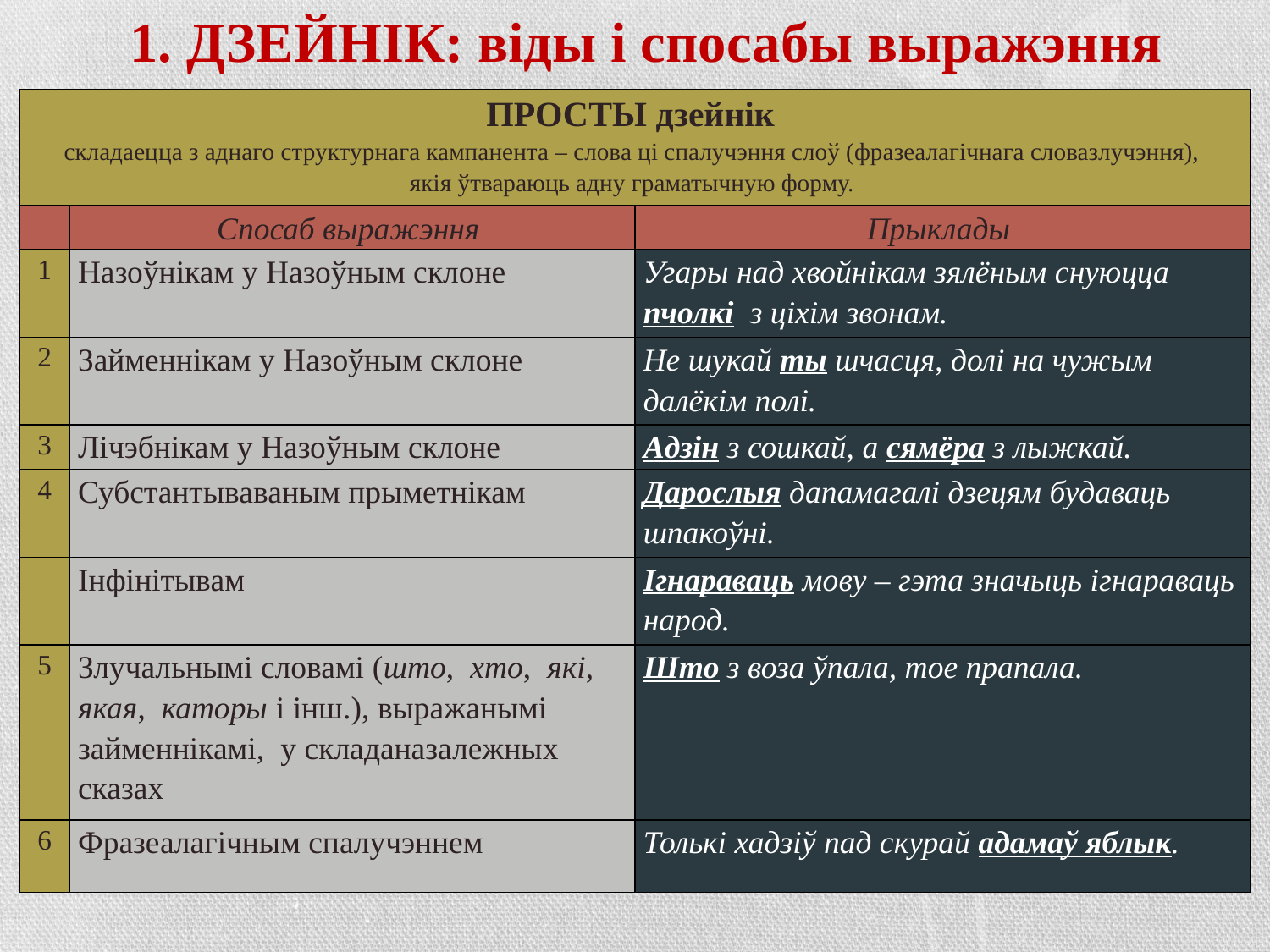

1. ДЗЕЙНІК: віды і спосабы выражэння

| ПРОСТЫ дзейнік складаецца з аднаго структурнага кампанента – слова ці спалучэння слоў (фразеалагічнага словазлучэння), якія ўтвараюць адну граматычную форму. |  |  |
| --- | --- | --- |
|  | Спосаб выражэння | Прыклады |
| 1 | Назоўнікам у Назоўным склоне | Угары над хвойнікам зялёным снуюцца пчолкі з ціхім звонам. |
| 2 | Займеннікам у Назоўным склоне | Не шукай ты шчасця, долі на чужым далёкім полі. |
| 3 | Лічэбнікам у Назоўным склоне | Адзін з сошкай, а сямёра з лыжкай. |
| 4 | Субстантываваным прыметнікам | Дарослыя дапамагалі дзецям будаваць шпакоўні. |
|  | Інфінітывам | Ігнараваць мову – гэта значыць ігнараваць народ. |
| 5 | Злучальнымі словамі (што, хто, які, якая, каторы і інш.), выражанымі займеннікамі, у складаназалежных сказах | Што з воза ўпала, тое прапала. |
| 6 | Фразеалагічным спалучэннем | Толькі хадзіў пад скурай адамаў яблык. |